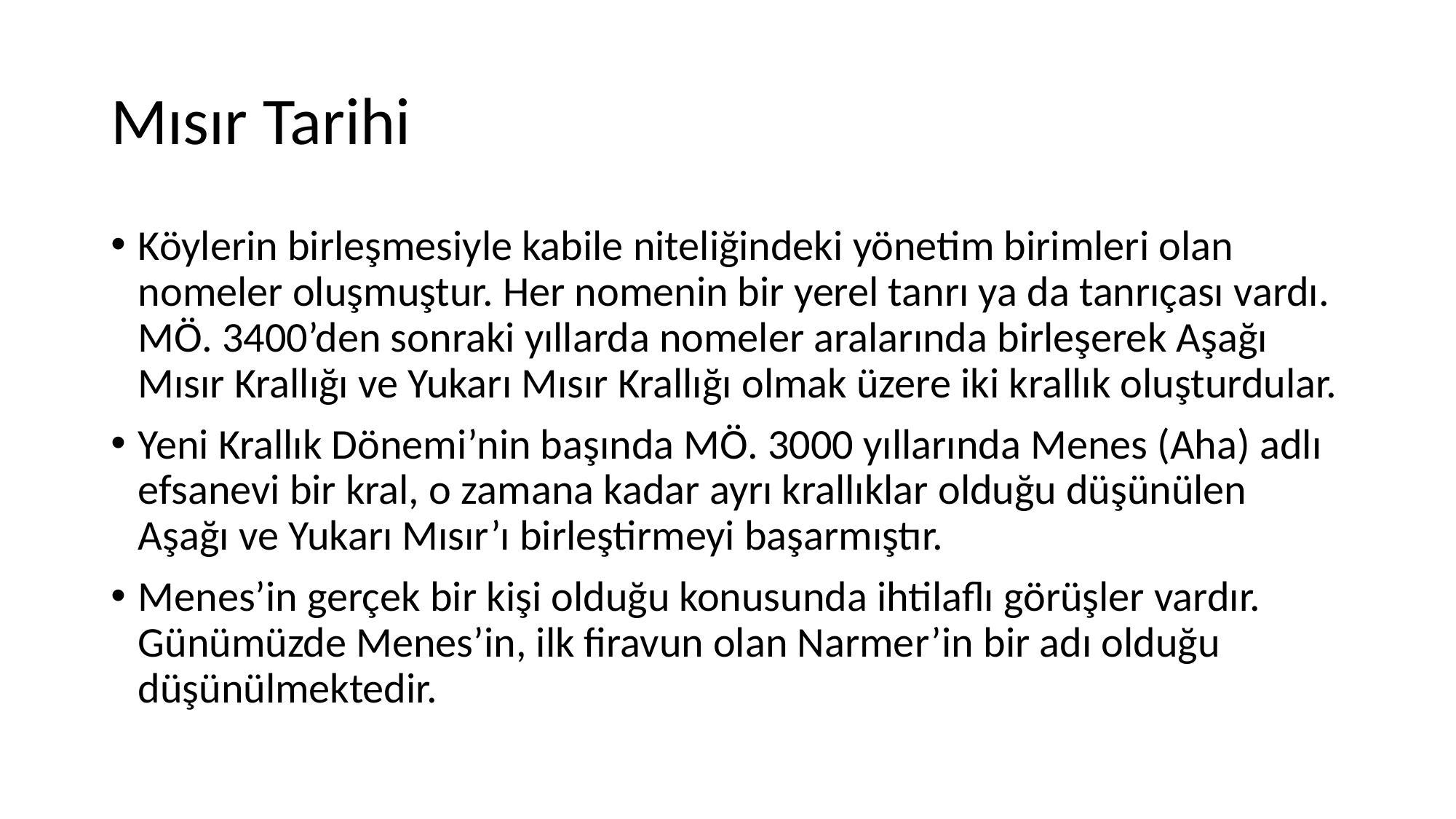

# Mısır Tarihi
Köylerin birleşmesiyle kabile niteliğindeki yönetim birimleri olan nomeler oluşmuştur. Her nomenin bir yerel tanrı ya da tanrıçası vardı. MÖ. 3400’den sonraki yıllarda nomeler aralarında birleşerek Aşağı Mısır Krallığı ve Yukarı Mısır Krallığı olmak üzere iki krallık oluşturdular.
Yeni Krallık Dönemi’nin başında MÖ. 3000 yıllarında Menes (Aha) adlı efsanevi bir kral, o zamana kadar ayrı krallıklar olduğu düşünülen Aşağı ve Yukarı Mısır’ı birleştirmeyi başarmıştır.
Menes’in gerçek bir kişi olduğu konusunda ihtilaflı görüşler vardır. Günümüzde Menes’in, ilk firavun olan Narmer’in bir adı olduğu düşünülmektedir.